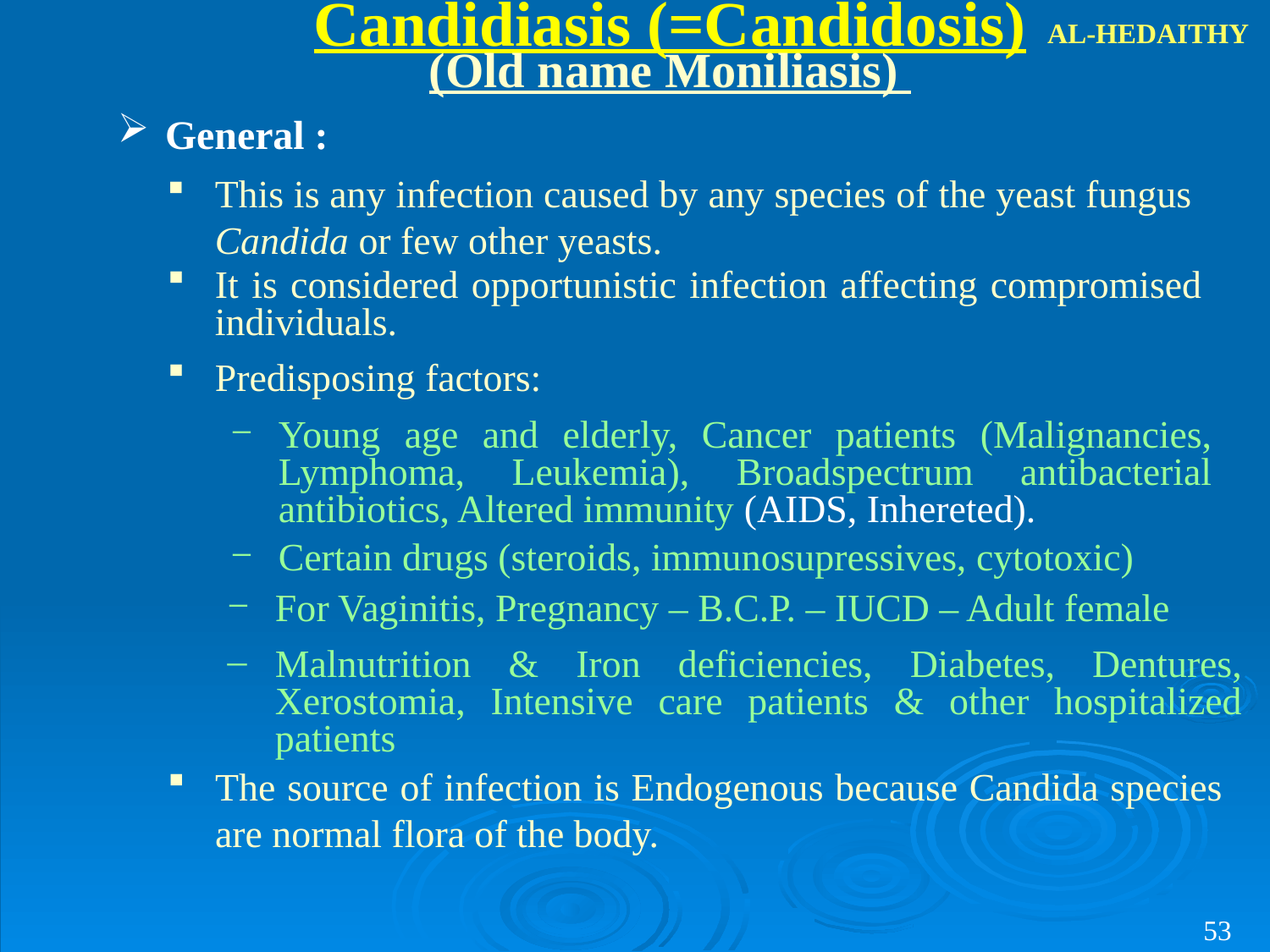

Candidiasis (=Candidosis)
AL-HEDAITHY
(Old name Moniliasis)
General :
This is any infection caused by any species of the yeast fungus Candida or few other yeasts.
It is considered opportunistic infection affecting compromised individuals.
Predisposing factors:
Young age and elderly, Cancer patients (Malignancies, Lymphoma, Leukemia), Broadspectrum antibacterial antibiotics, Altered immunity (AIDS, Inhereted).
Certain drugs (steroids, immunosupressives, cytotoxic)
For Vaginitis, Pregnancy – B.C.P. – IUCD – Adult female
Malnutrition & Iron deficiencies, Diabetes, Dentures, Xerostomia, Intensive care patients & other hospitalized patients
The source of infection is Endogenous because Candida species are normal flora of the body.
53